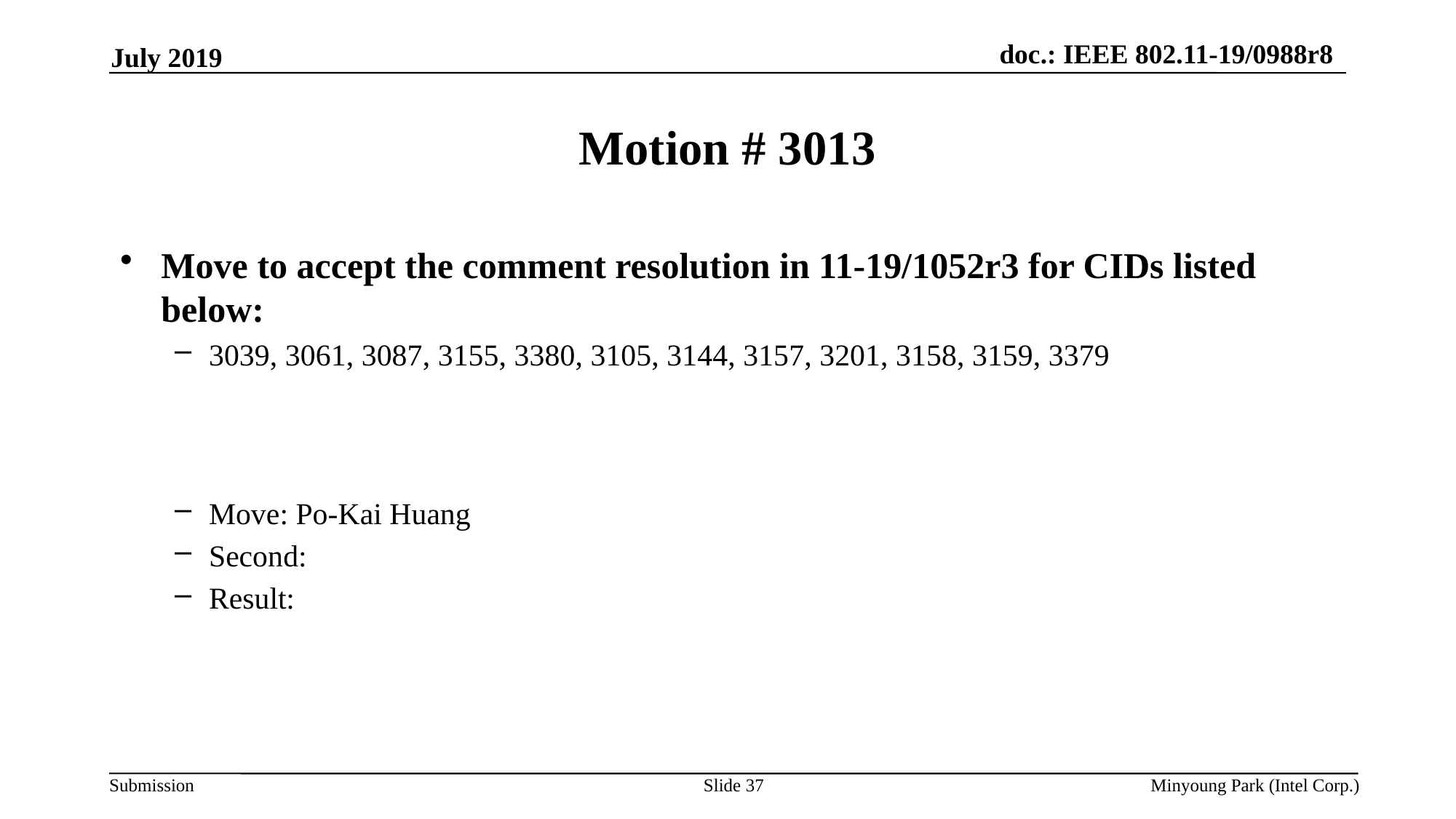

July 2019
# Motion # 3013
Move to accept the comment resolution in 11-19/1052r3 for CIDs listed below:
3039, 3061, 3087, 3155, 3380, 3105, 3144, 3157, 3201, 3158, 3159, 3379

Move: Po-Kai Huang
Second:
Result:

Slide 37
Minyoung Park (Intel Corp.)